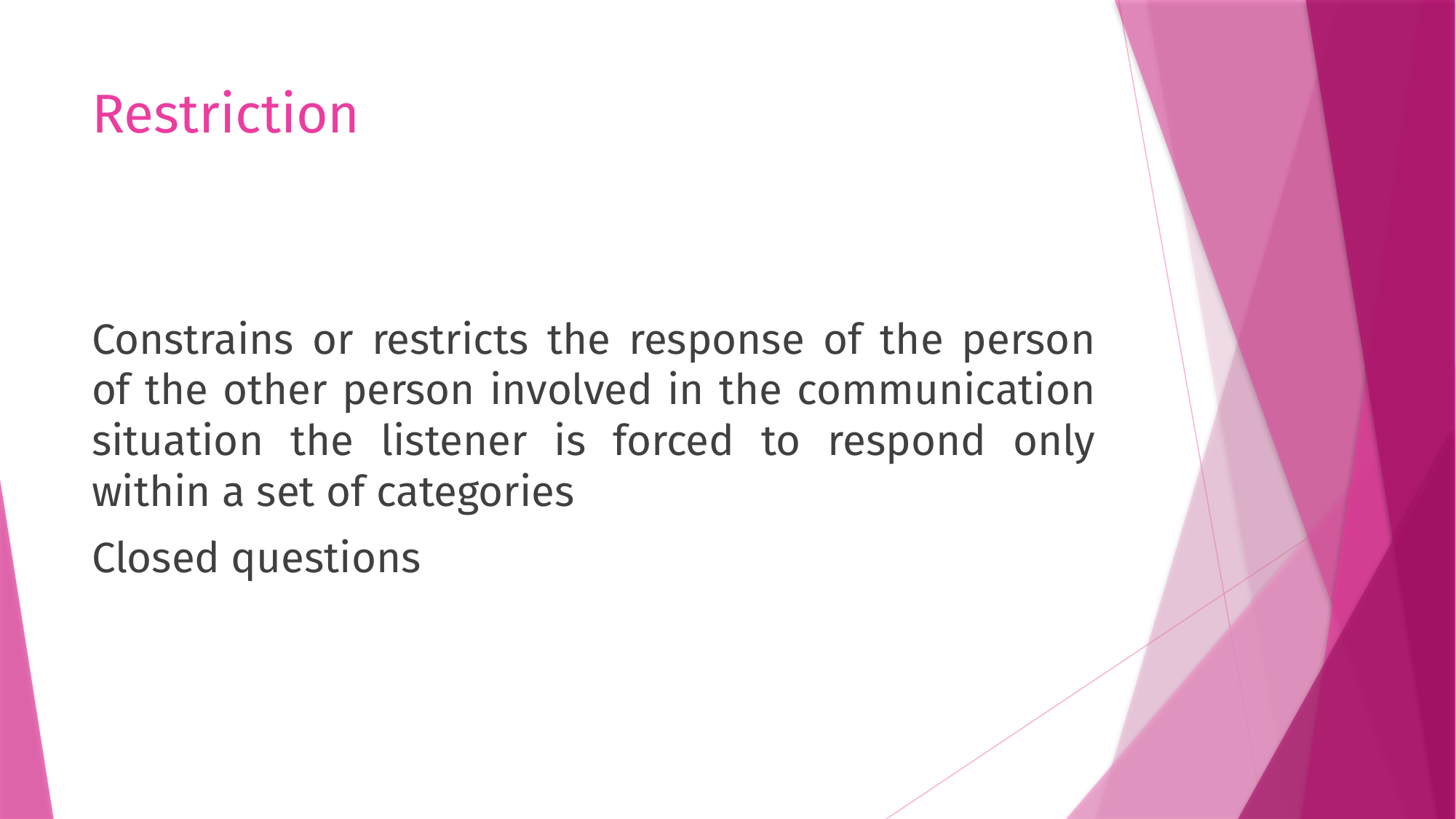

# Restriction

Constrains or restricts the response of the person of the other person involved in the communication situation the listener is forced to respond only within a set of categories
Closed questions